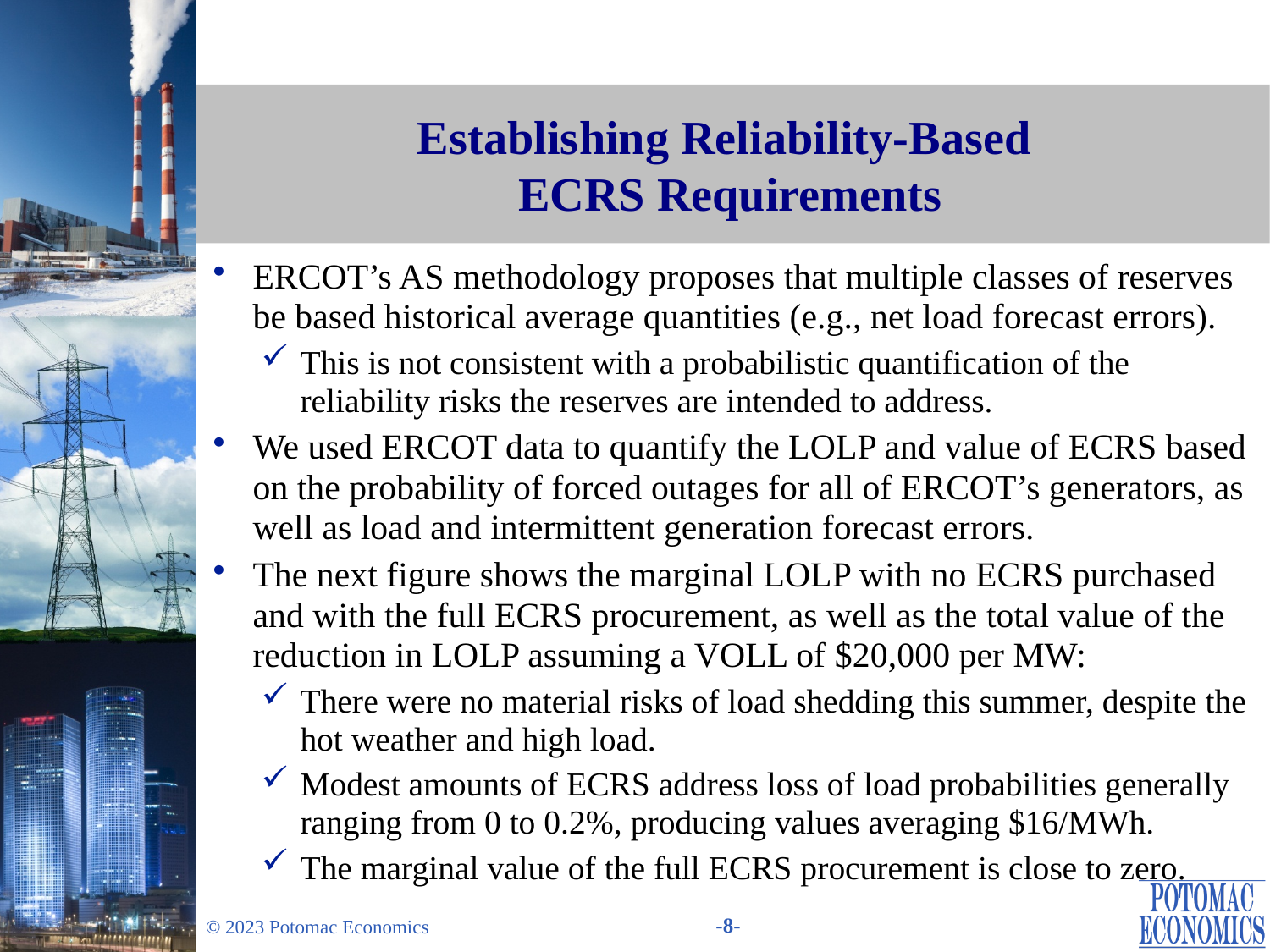

# Establishing Reliability-Based ECRS Requirements
ERCOT’s AS methodology proposes that multiple classes of reserves be based historical average quantities (e.g., net load forecast errors).
This is not consistent with a probabilistic quantification of the reliability risks the reserves are intended to address.
We used ERCOT data to quantify the LOLP and value of ECRS based on the probability of forced outages for all of ERCOT’s generators, as well as load and intermittent generation forecast errors.
The next figure shows the marginal LOLP with no ECRS purchased and with the full ECRS procurement, as well as the total value of the reduction in LOLP assuming a VOLL of $20,000 per MW:
There were no material risks of load shedding this summer, despite the hot weather and high load.
Modest amounts of ECRS address loss of load probabilities generally ranging from 0 to 0.2%, producing values averaging $16/MWh.
The marginal value of the full ECRS procurement is close to zero.